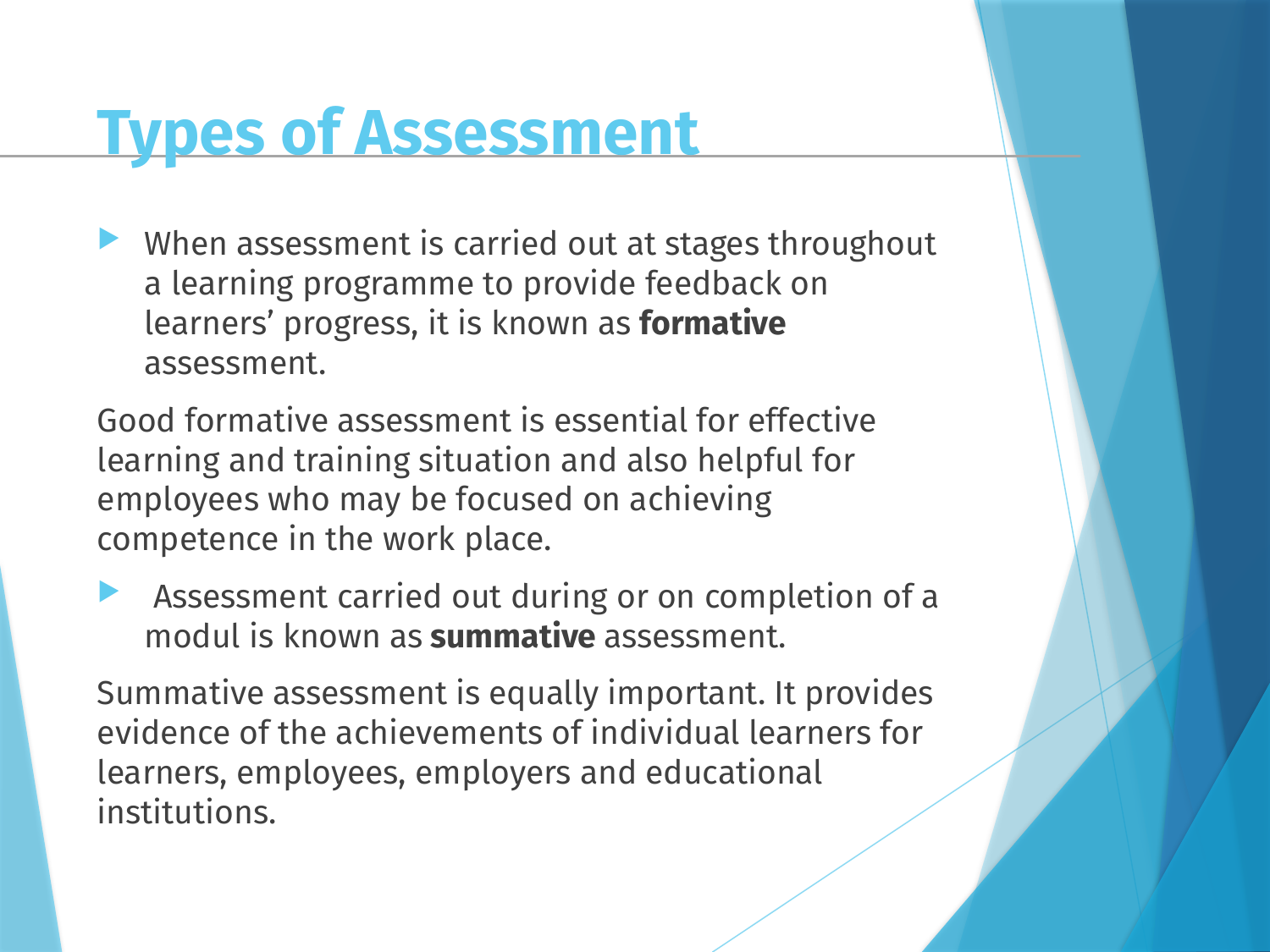

# Types of Assessment
When assessment is carried out at stages throughout a learning programme to provide feedback on learners’ progress, it is known as formative assessment.
Good formative assessment is essential for effective learning and training situation and also helpful for employees who may be focused on achieving competence in the work place.
 Assessment carried out during or on completion of a modul is known as summative assessment.
Summative assessment is equally important. It provides evidence of the achievements of individual learners for learners, employees, employers and educational institutions.